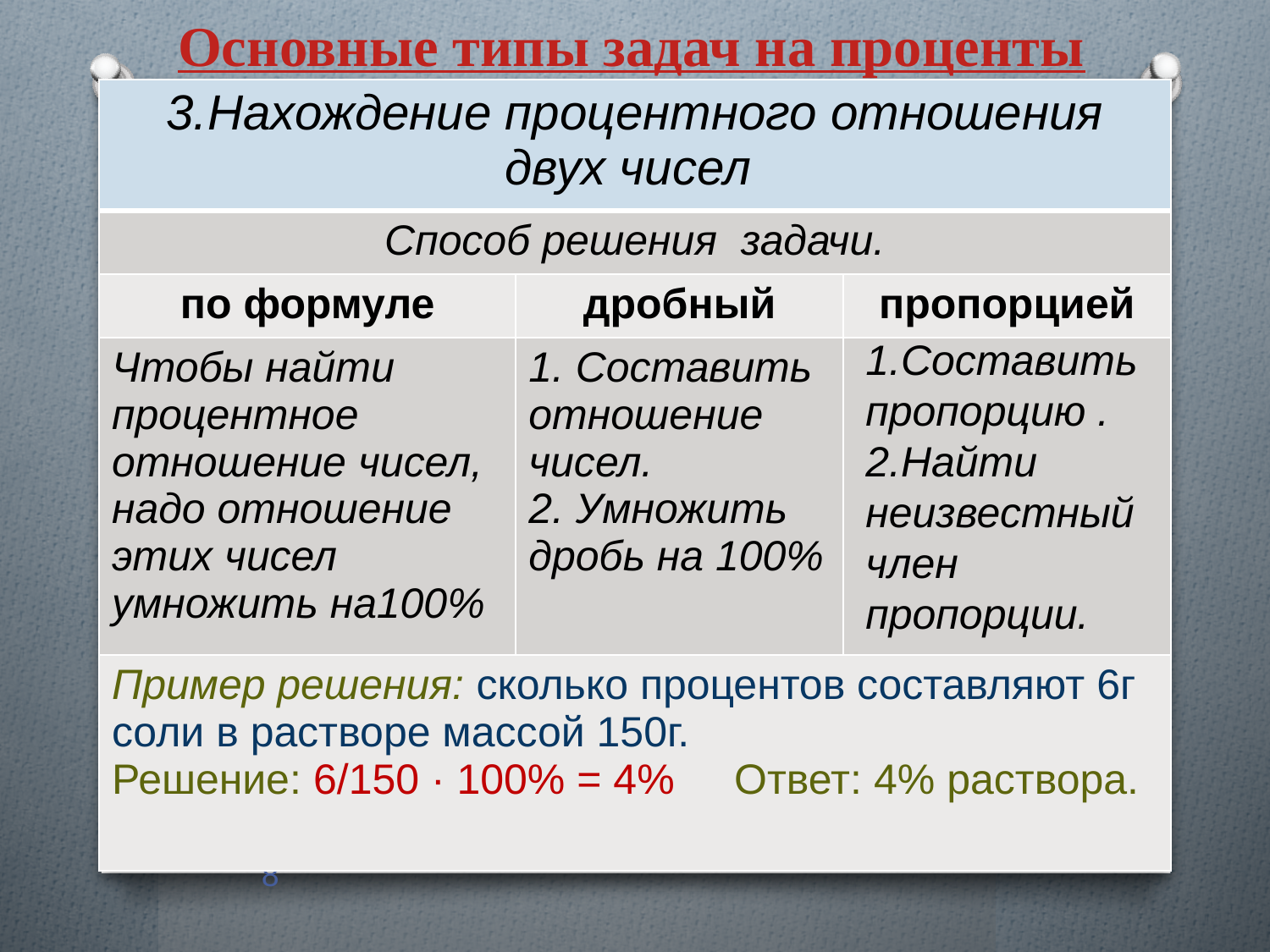

Основные типы задач на проценты
| 3.Нахождение процентного отношения двух чисел |  |  |
| --- | --- | --- |
| Способ решения задачи. |  |  |
| по формуле | дробный | пропорцией |
| Чтобы найти процентное отношение чисел, надо отношение этих чисел умножить на100% | 1. Составить отношение чисел. 2. Умножить дробь на 100% |  |
| Пример решения: сколько процентов составляют 6г соли в растворе массой 150г. Решение: 6/150 · 100% = 4% Ответ: 4% раствора. |  |  |
1.Составить пропорцию . 2.Найти неизвестный член пропорции.
20.01.2018
18